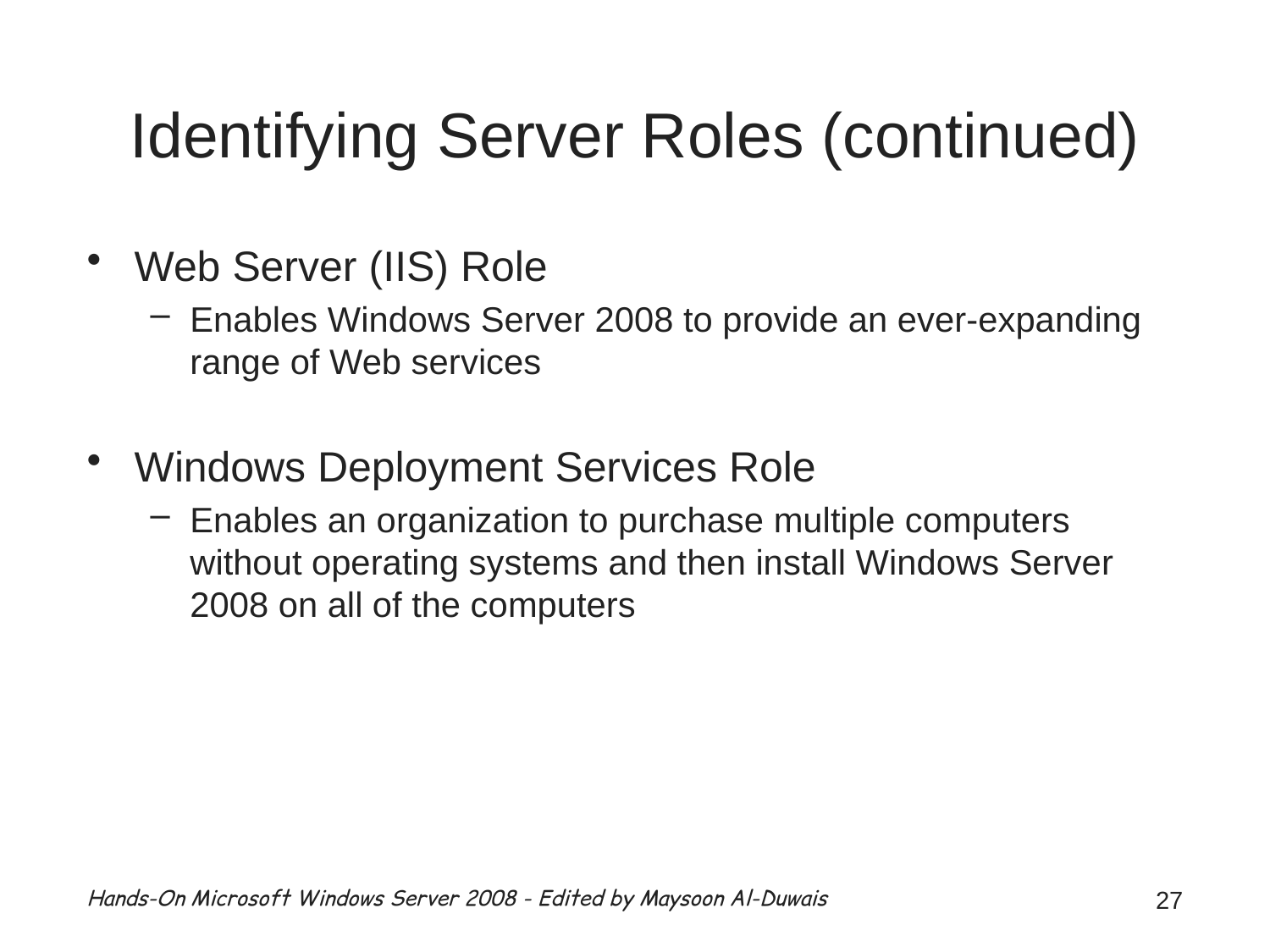

# Identifying Server Roles (continued)
Web Server (IIS) Role
Enables Windows Server 2008 to provide an ever-expanding range of Web services

Windows Deployment Services Role
Enables an organization to purchase multiple computers without operating systems and then install Windows Server 2008 on all of the computers

Hands-On Microsoft Windows Server 2008 - Edited by Maysoon Al-Duwais
27